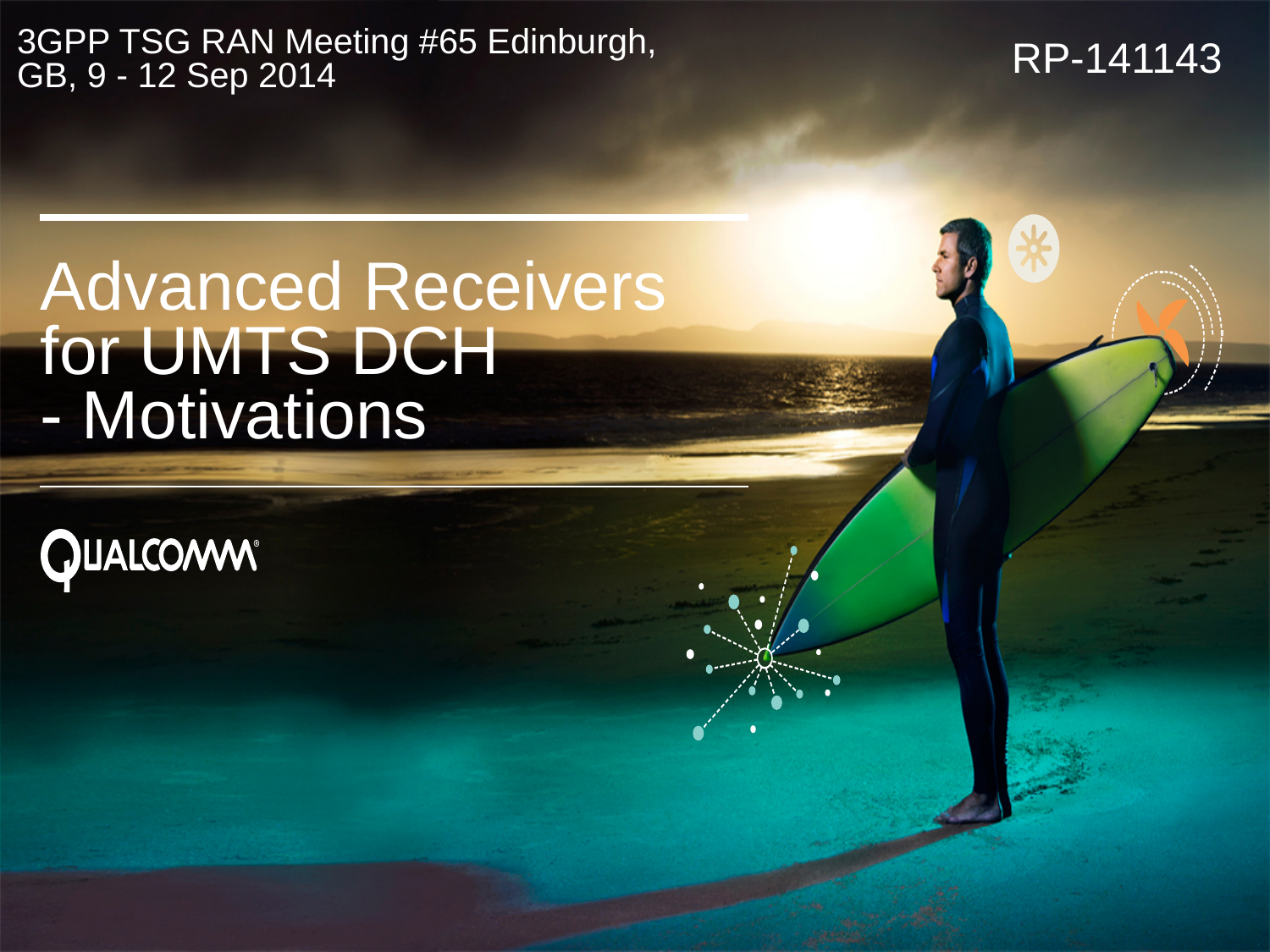

3GPP TSG RAN Meeting #65 Edinburgh, GB, 9 - 12 Sep 2014
RP-141143
# Advanced Receivers for UMTS DCH - Motivations